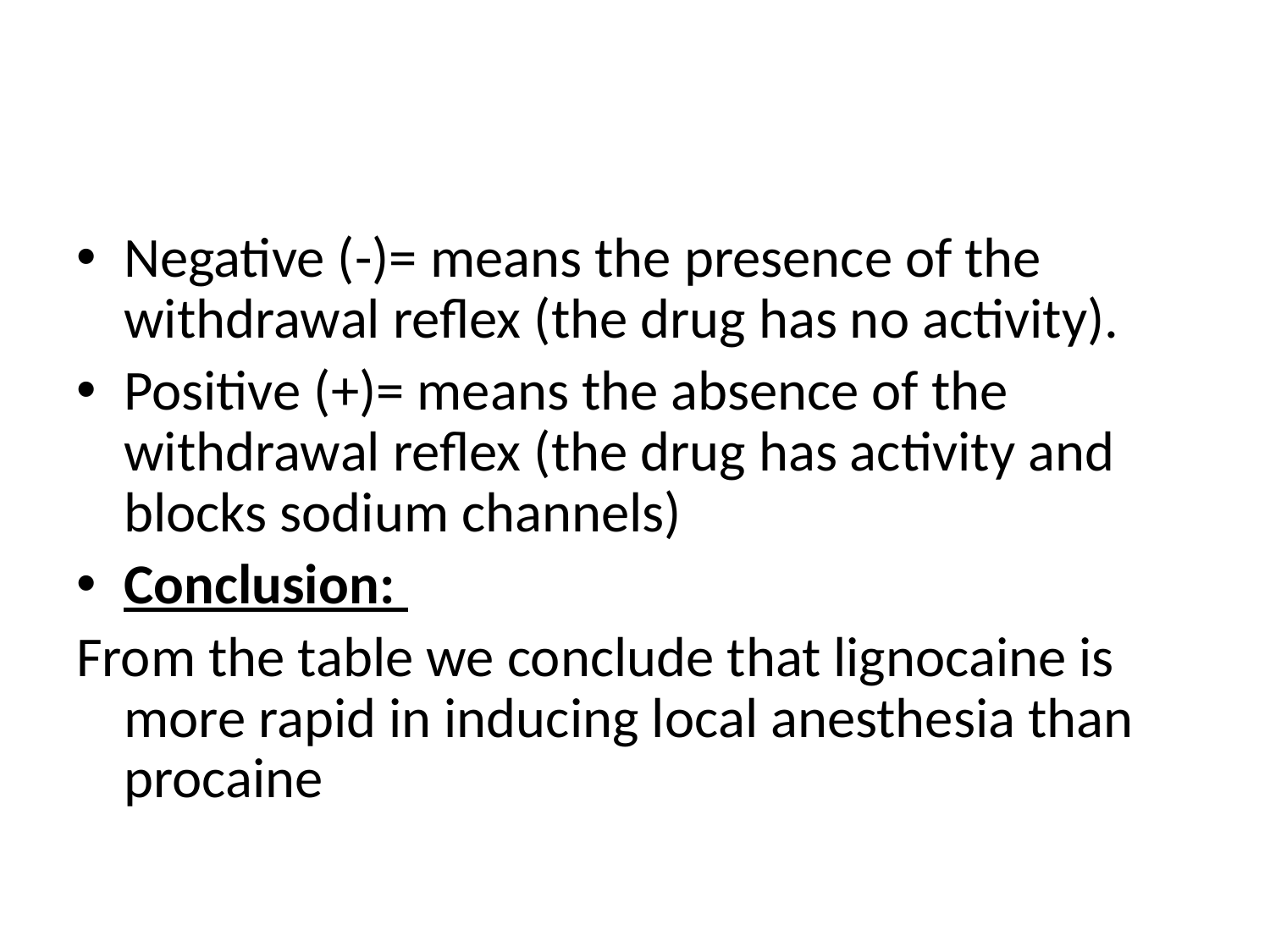

#
Negative (-)= means the presence of the withdrawal reflex (the drug has no activity).
Positive (+)= means the absence of the withdrawal reflex (the drug has activity and blocks sodium channels)
Conclusion:
From the table we conclude that lignocaine is more rapid in inducing local anesthesia than procaine